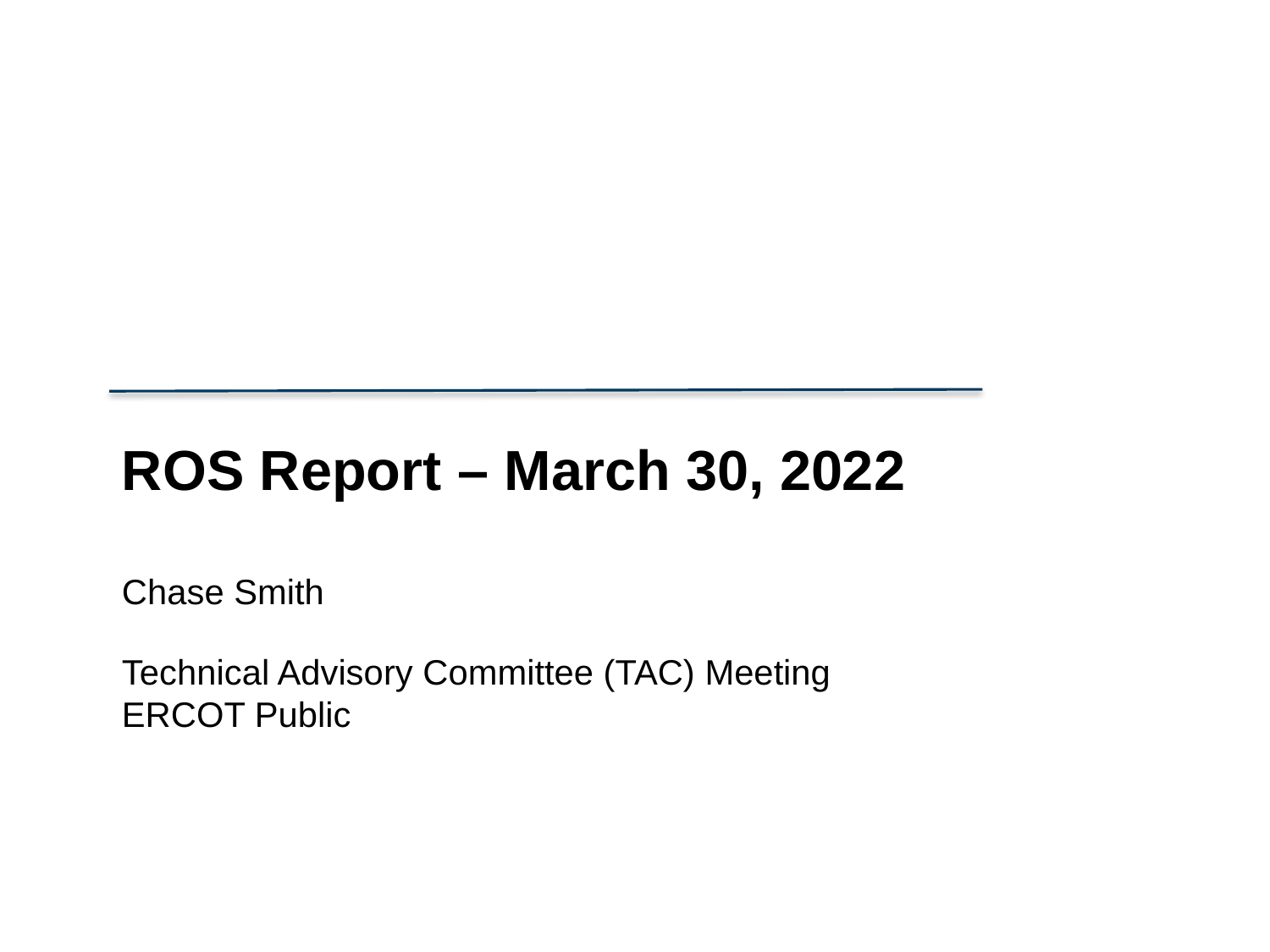

ROS Report – March 30, 2022

Chase Smith

Technical Advisory Committee (TAC) Meeting
ERCOT Public